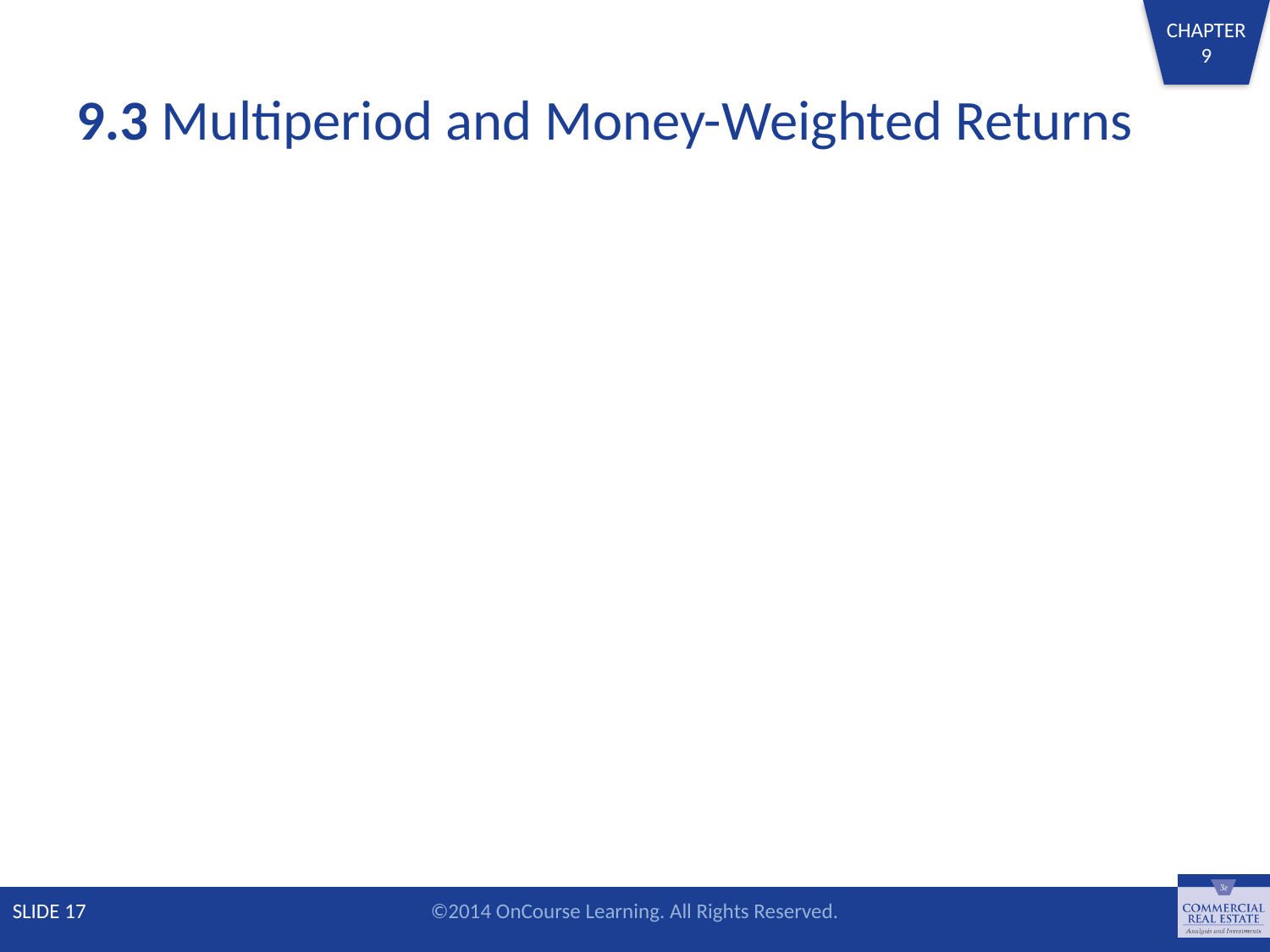

# 9.3 Multiperiod and Money-Weighted Returns

SLIDE 17